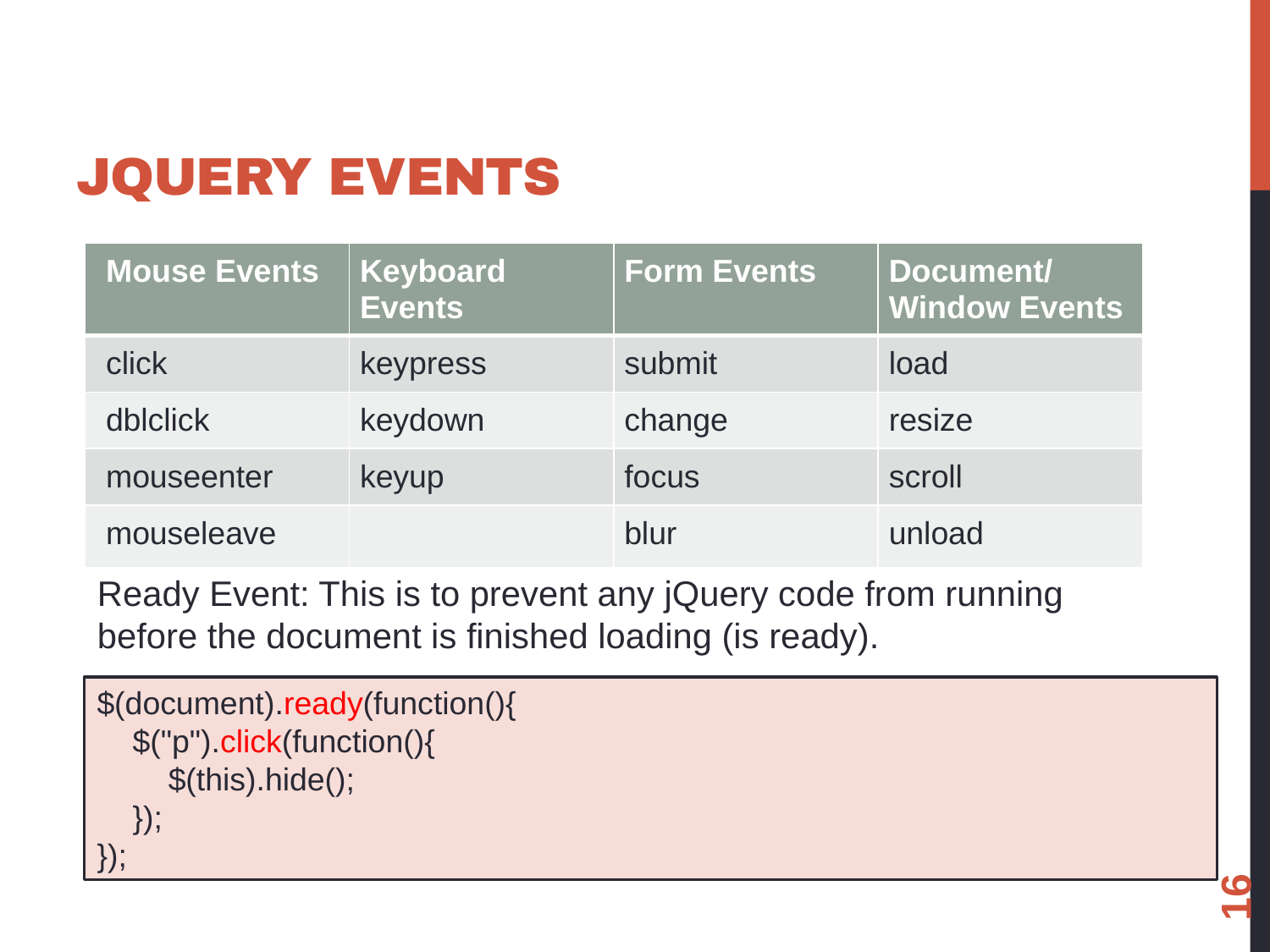

# jQuery Events

| Mouse Events | Keyboard Events | Form Events | Document/Window Events |
| --- | --- | --- | --- |
| click | keypress | submit | load |
| dblclick | keydown | change | resize |
| mouseenter | keyup | focus | scroll |
| mouseleave |  | blur | unload |

Ready Event: This is to prevent any jQuery code from running before the document is finished loading (is ready).
$(document).ready(function(){
    $("p").click(function(){
        $(this).hide();
    });
});
16